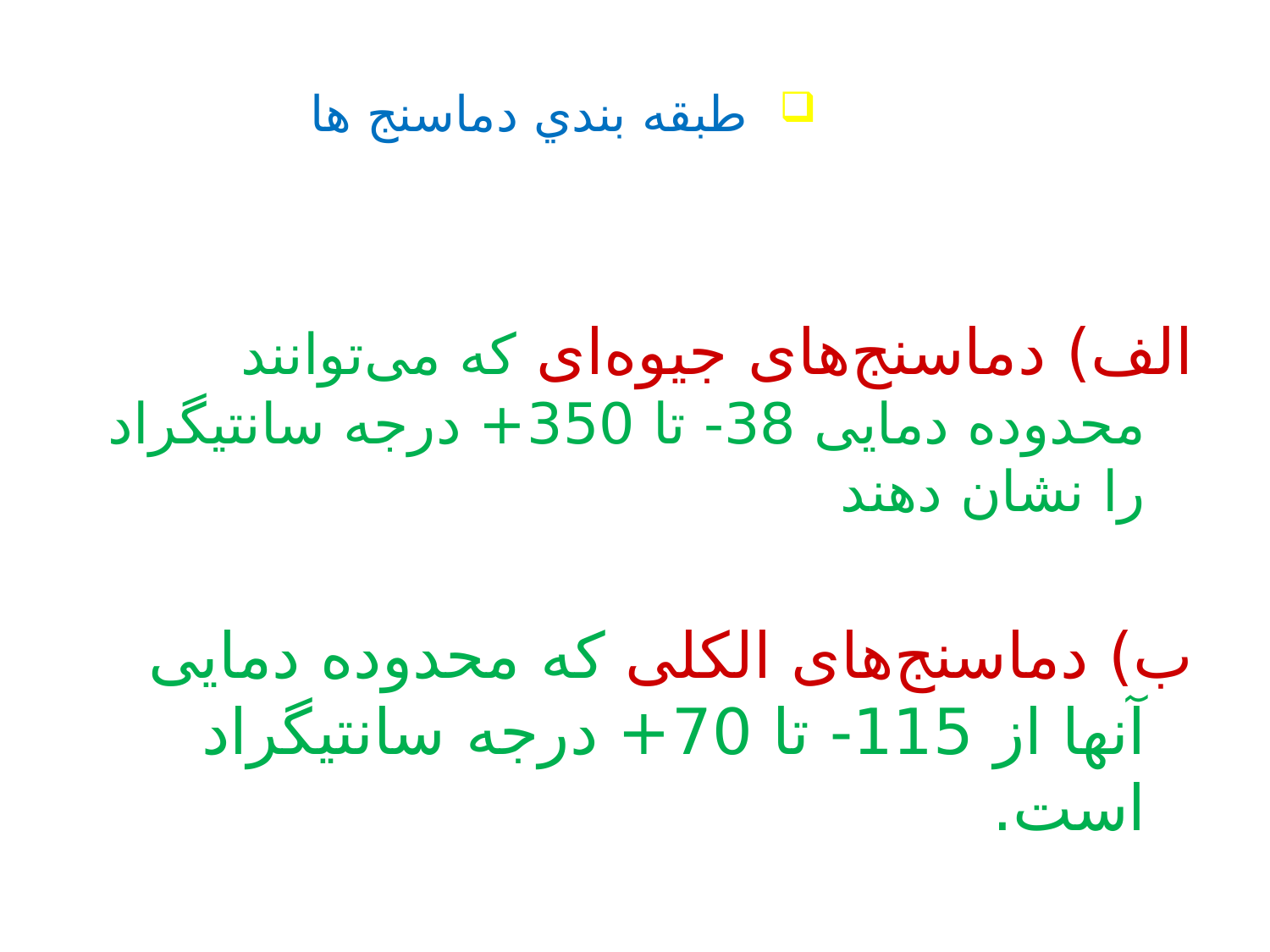

# طبقه بندي دماسنج ها

الف) دماسنج‌های جیوه‌ای كه می‌توانند محدوده دمایی 38- تا 350+ درجه سانتیگراد را نشان دهند

ب) دماسنج‌های الكلی كه محدوده دمایی آنها از 115- تا 70+ درجه سانتیگراد است.